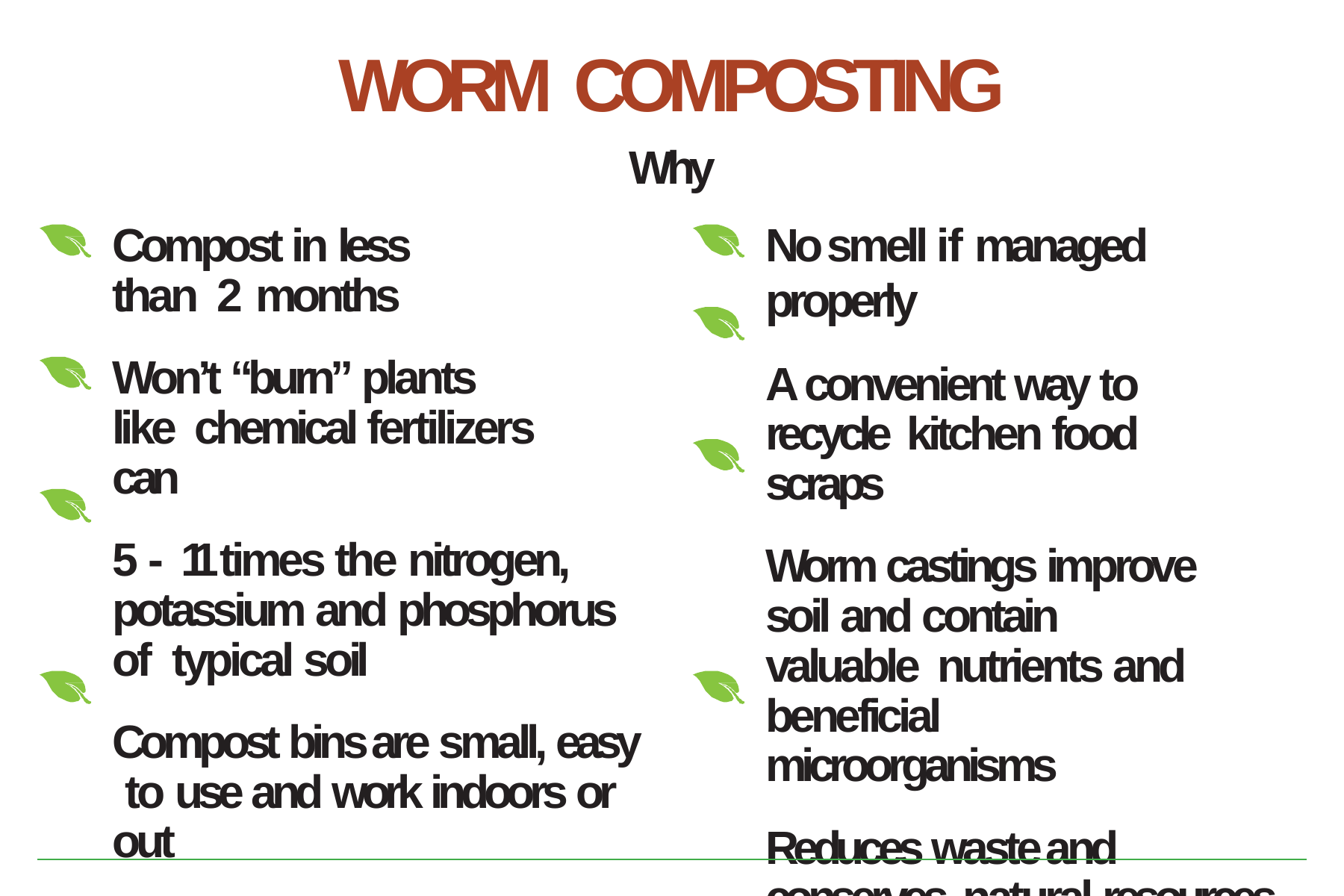

# WORM COMPOSTING
Why
No smell if managed properly
A convenient way to recycle  kitchen food scraps
Worm castings improve  soil and contain valuable  nutrients and beneficial  microorganisms
Reduces waste and conserves  natural resources
Compost in less than  2 months
Won’t “burn” plants like  chemical fertilizers can
5 - 11 times the nitrogen,  potassium and phosphorus of  typical soil
Compost bins are small, easy  to use and work indoors or out